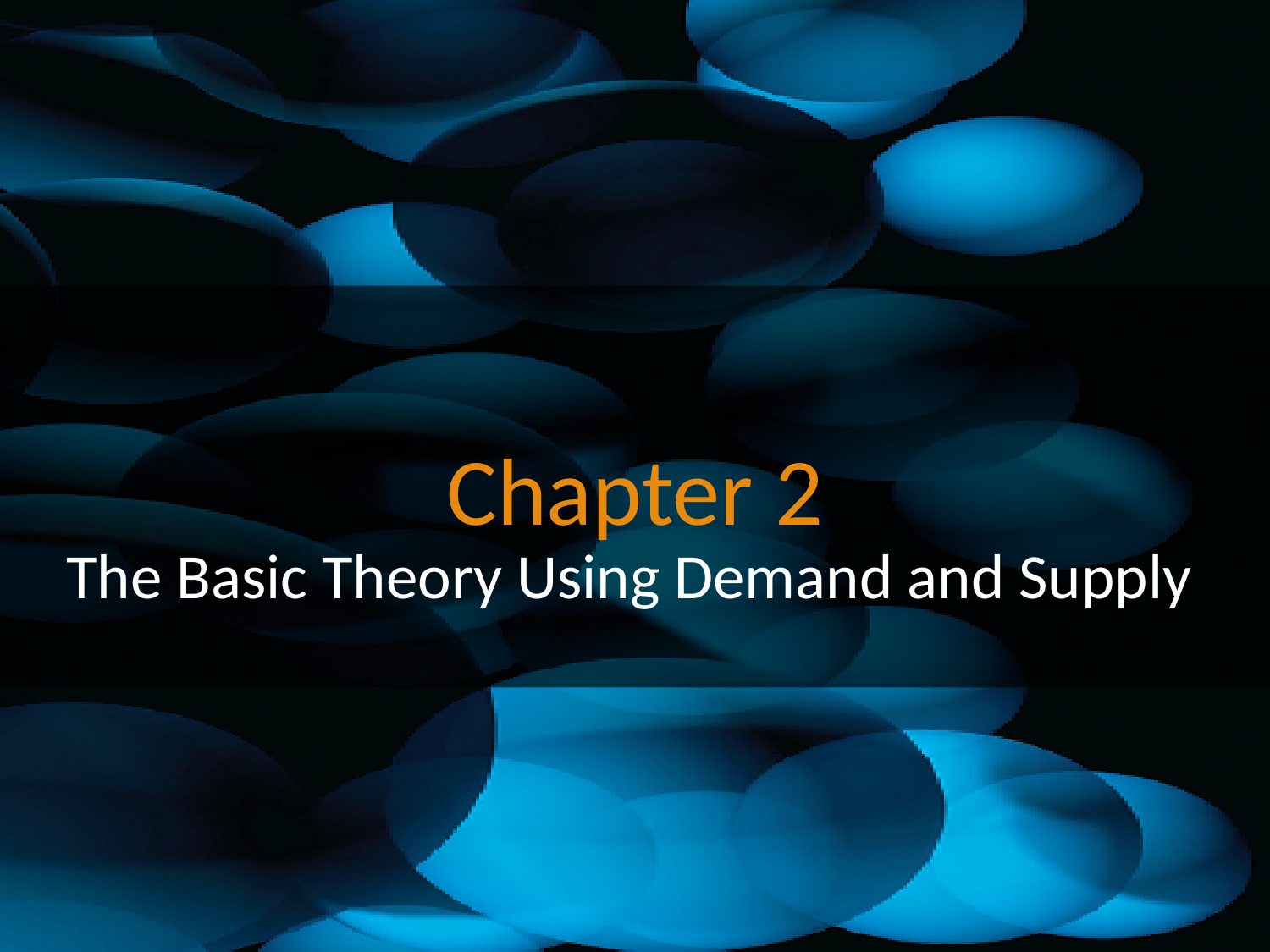

# Chapter 2
The Basic Theory Using Demand and Supply